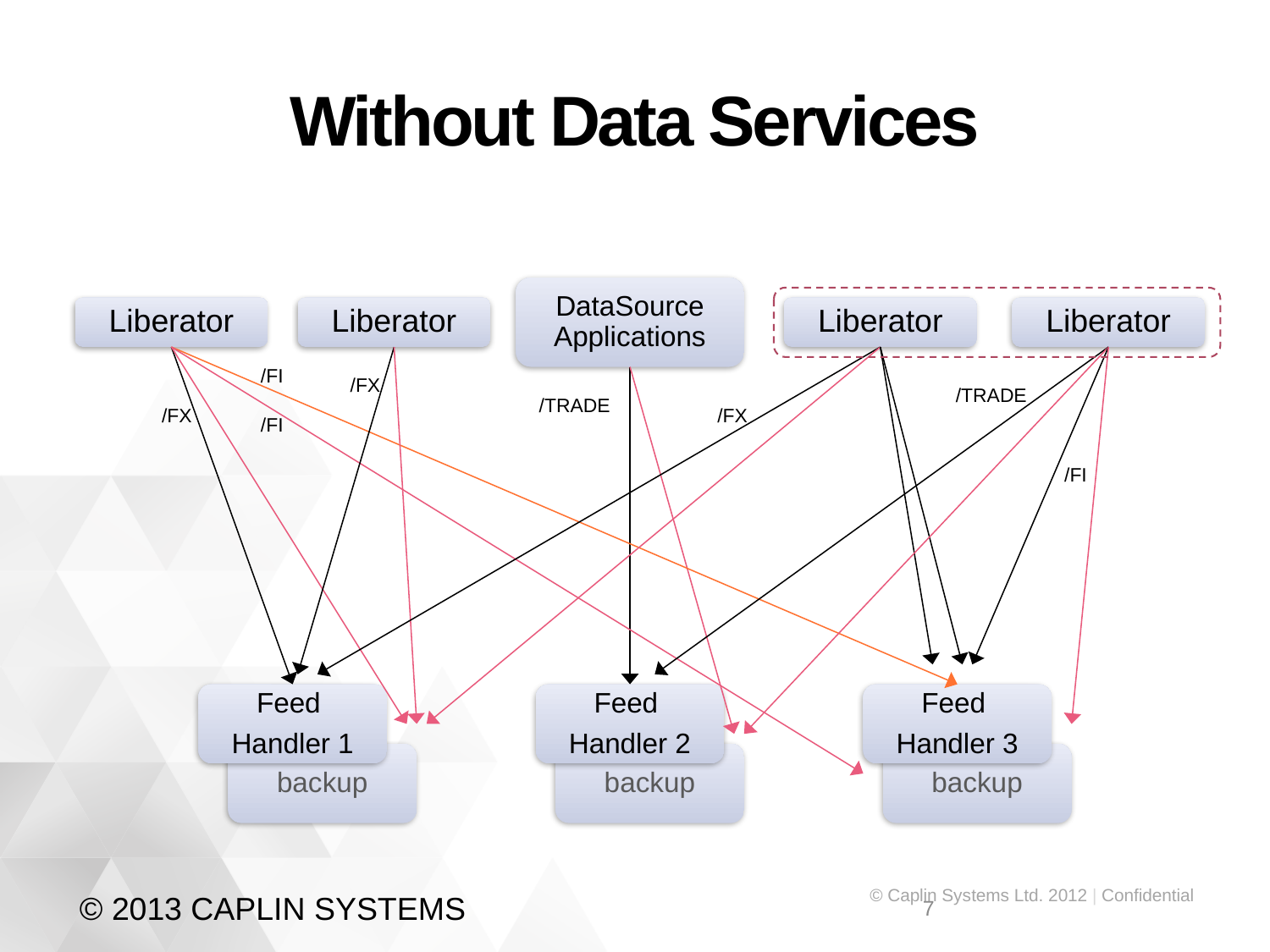

# Without Data Services
DataSource Applications

Liberator
Liberator
Liberator
Liberator
/FI
/FX
/TRADE
/TRADE
/FX
/FX
/FI
/FI
Feed
Handler 1
Feed
Handler 2
Feed
Handler 3
backup
backup
backup
© 2013 CAPLIN SYSTEMS
7